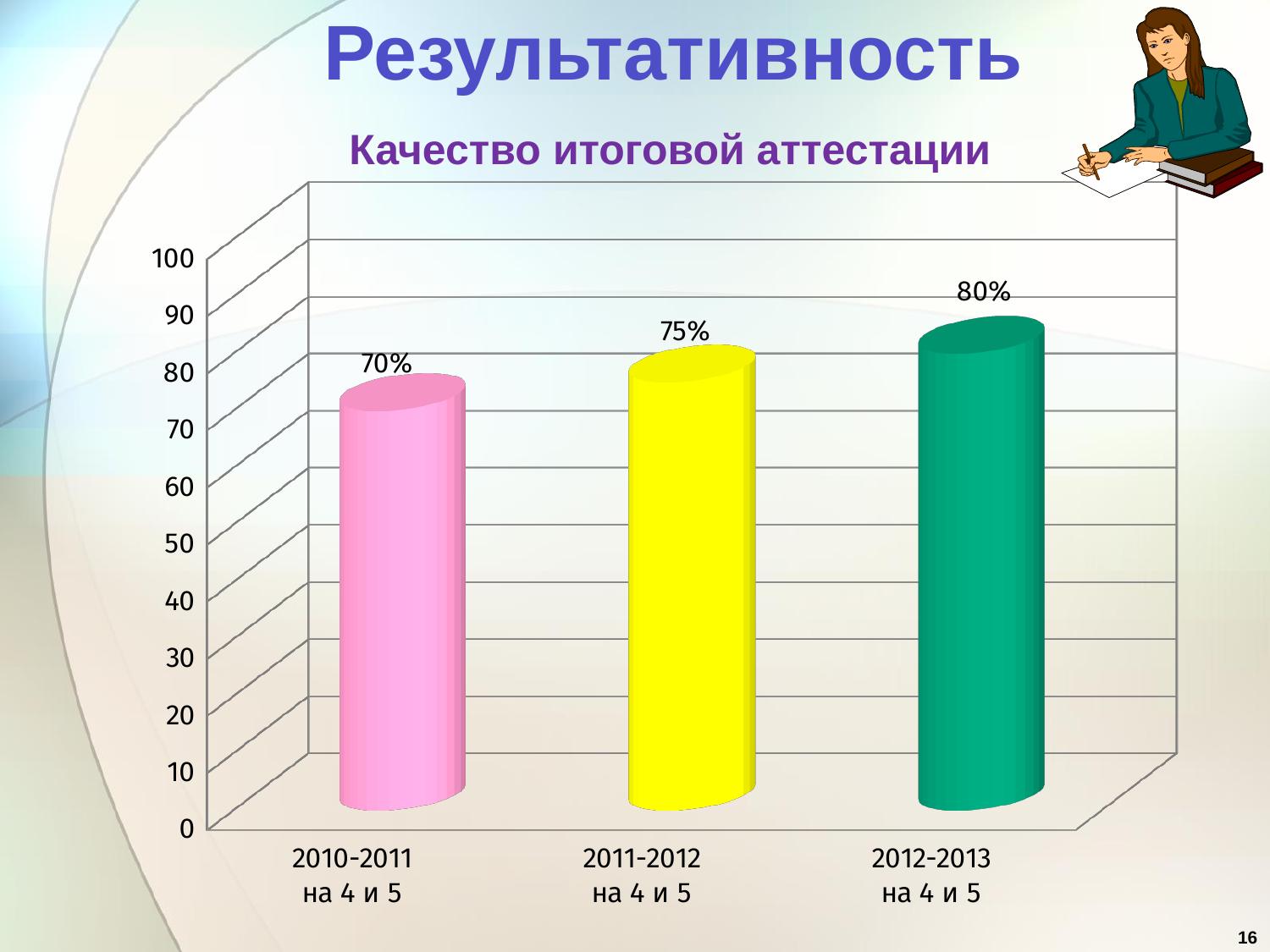

Результативность

Качество итоговой аттестации

[unsupported chart]

16